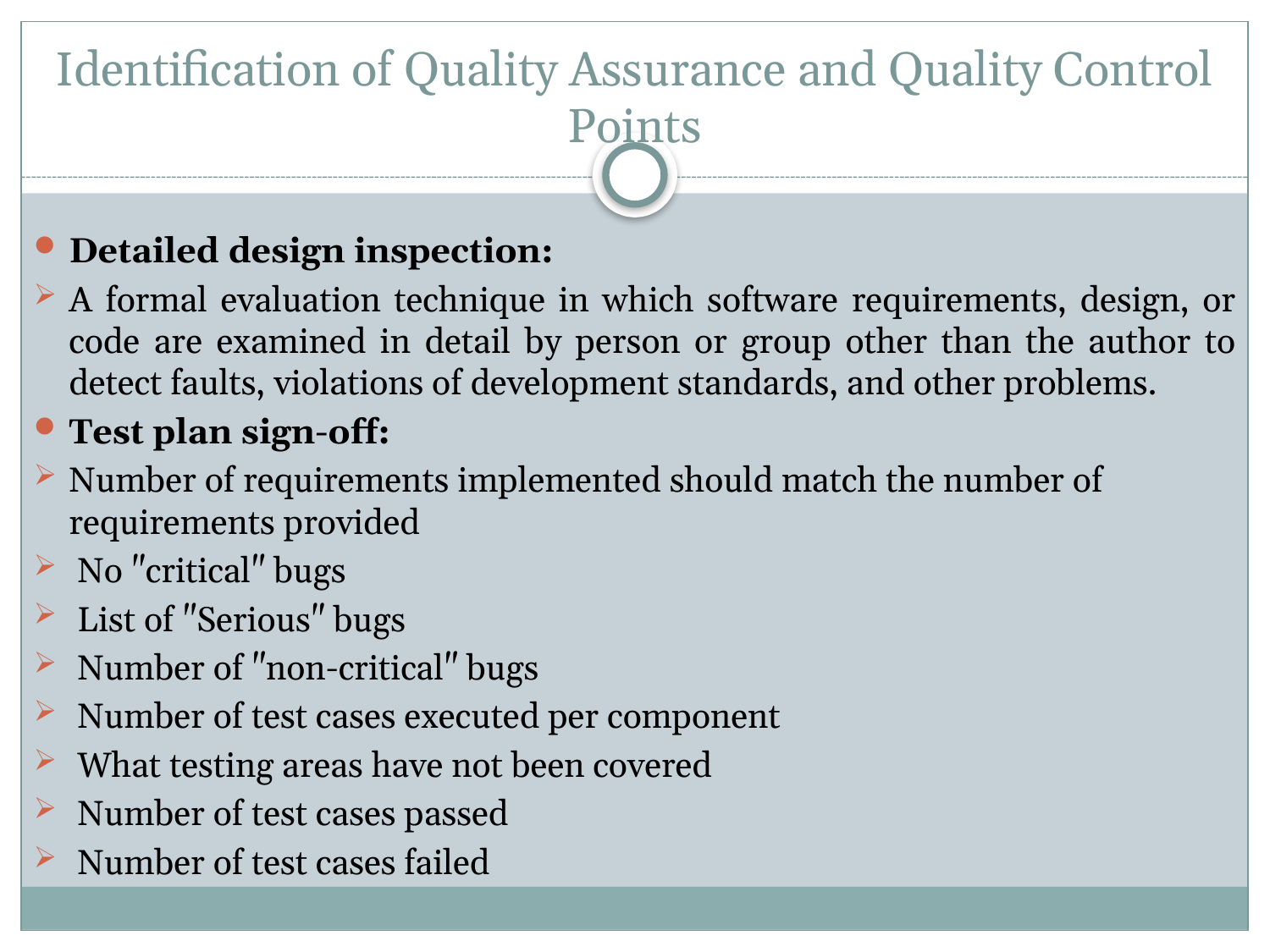

# Identification of Quality Assurance and Quality Control Points
Detailed design inspection:
A formal evaluation technique in which software requirements, design, or code are examined in detail by person or group other than the author to detect faults, violations of development standards, and other problems.
Test plan sign-off:
Number of requirements implemented should match the number of requirements provided
 No "critical" bugs
 List of "Serious" bugs
 Number of "non-critical" bugs
 Number of test cases executed per component
 What testing areas have not been covered
 Number of test cases passed
 Number of test cases failed